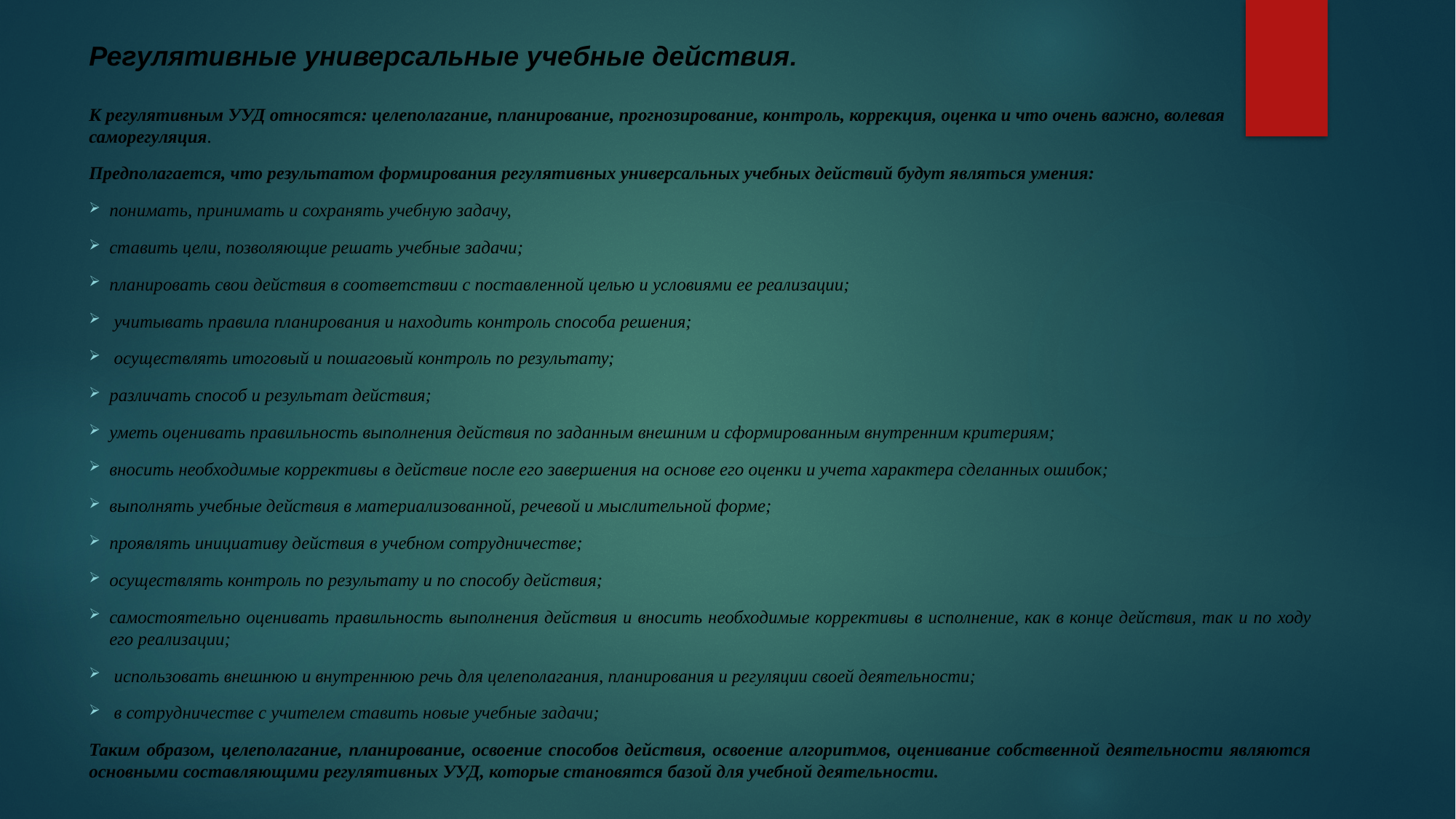

# Регулятивные универсальные учебные действия.
К регулятивным УУД относятся: целеполагание, планирование, прогнозирование, контроль, коррекция, оценка и что очень важно, волевая саморегуляция.
Предполагается, что результатом формирования регулятивных универсальных учебных действий будут являться умения:
понимать, принимать и сохранять учебную задачу,
ставить цели, позволяющие решать учебные задачи;
планировать свои действия в соответствии с поставленной целью и условиями ее реализации;
 учитывать правила планирования и находить контроль способа решения;
 осуществлять итоговый и пошаговый контроль по результату;
различать способ и результат действия;
уметь оценивать правильность выполнения действия по заданным внешним и сформированным внутренним критериям;
вносить необходимые коррективы в действие после его завершения на основе его оценки и учета характера сделанных ошибок;
выполнять учебные действия в материализованной, речевой и мыслительной форме;
проявлять инициативу действия в учебном сотрудничестве;
осуществлять контроль по результату и по способу действия;
самостоятельно оценивать правильность выполнения действия и вносить необходимые коррективы в исполнение, как в конце действия, так и по ходу его реализации;
 использовать внешнюю и внутреннюю речь для целеполагания, планирования и регуляции своей деятельности;
 в сотрудничестве с учителем ставить новые учебные задачи;
Таким образом, целеполагание, планирование, освоение способов действия, освоение алгоритмов, оценивание собственной деятельности являются основными составляющими регулятивных УУД, которые становятся базой для учебной деятельности.